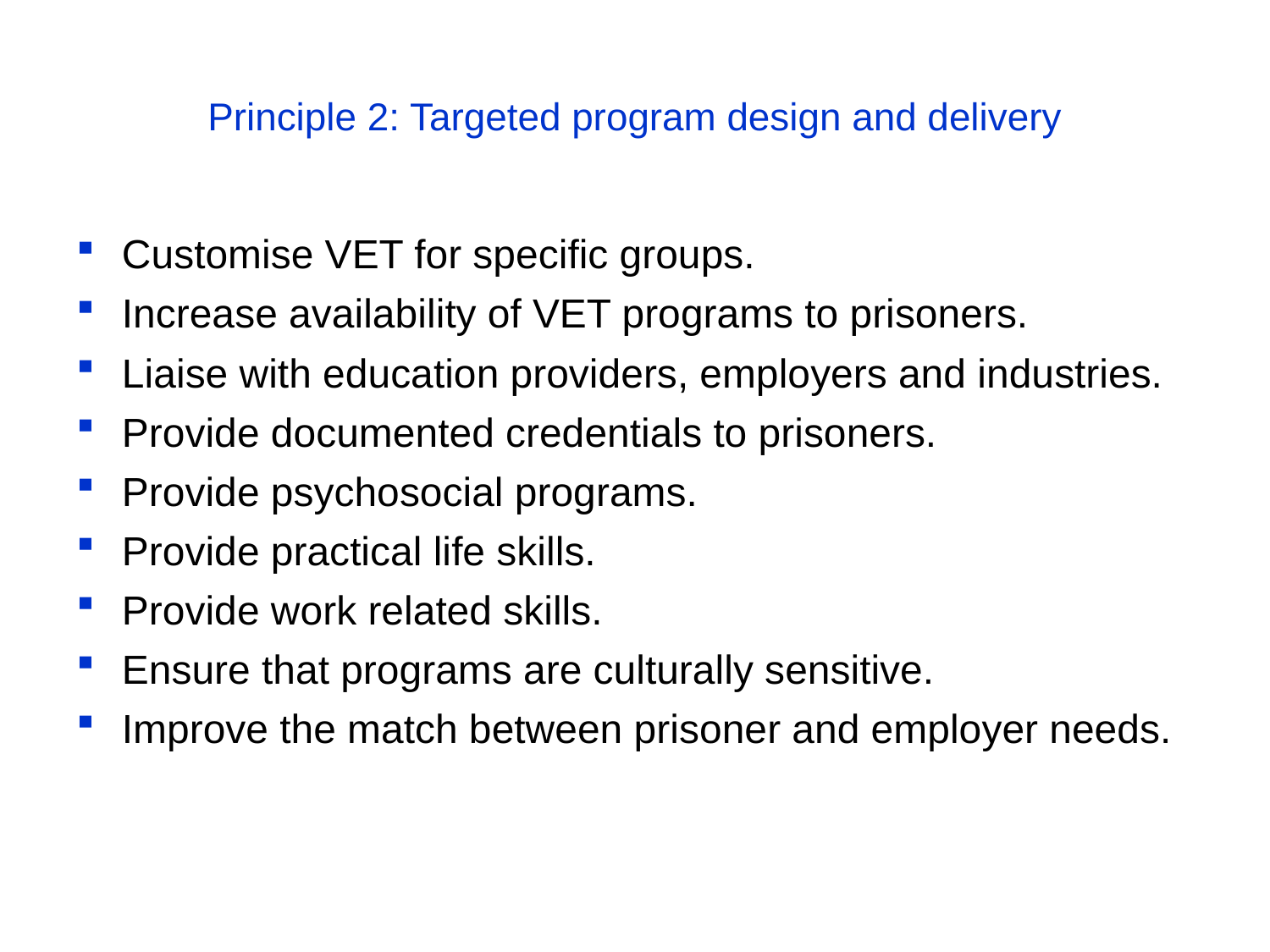

# Principle 2: Targeted program design and delivery
Customise VET for specific groups.
Increase availability of VET programs to prisoners.
Liaise with education providers, employers and industries.
Provide documented credentials to prisoners.
Provide psychosocial programs.
Provide practical life skills.
Provide work related skills.
Ensure that programs are culturally sensitive.
Improve the match between prisoner and employer needs.